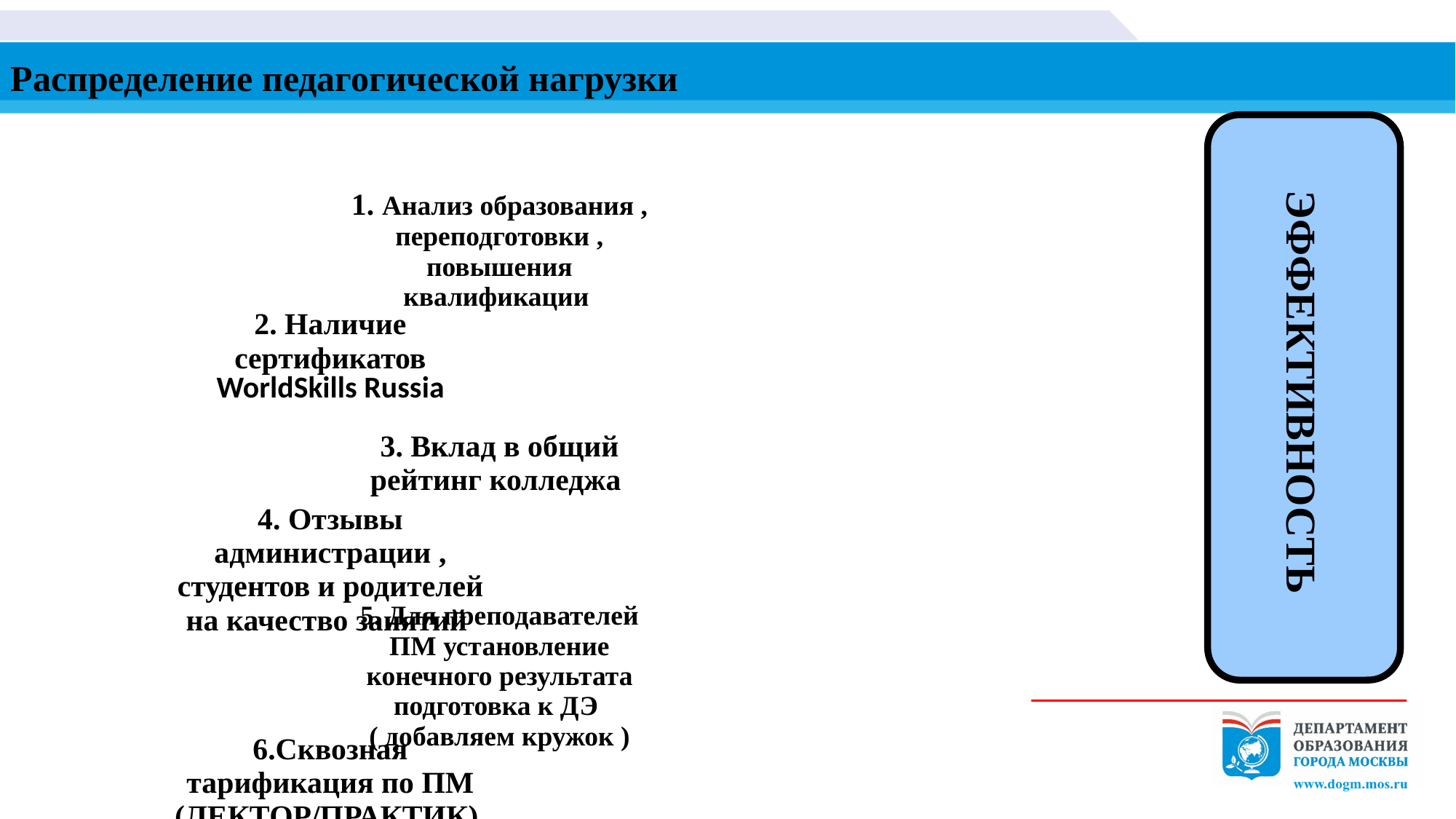

Распределение педагогической нагрузки
2. Наличие сертификатов WorldSkills Russia
3. Вклад в общий рейтинг колледжа
( добавляем кружок )
ЭФФЕКТИВНОСТЬ